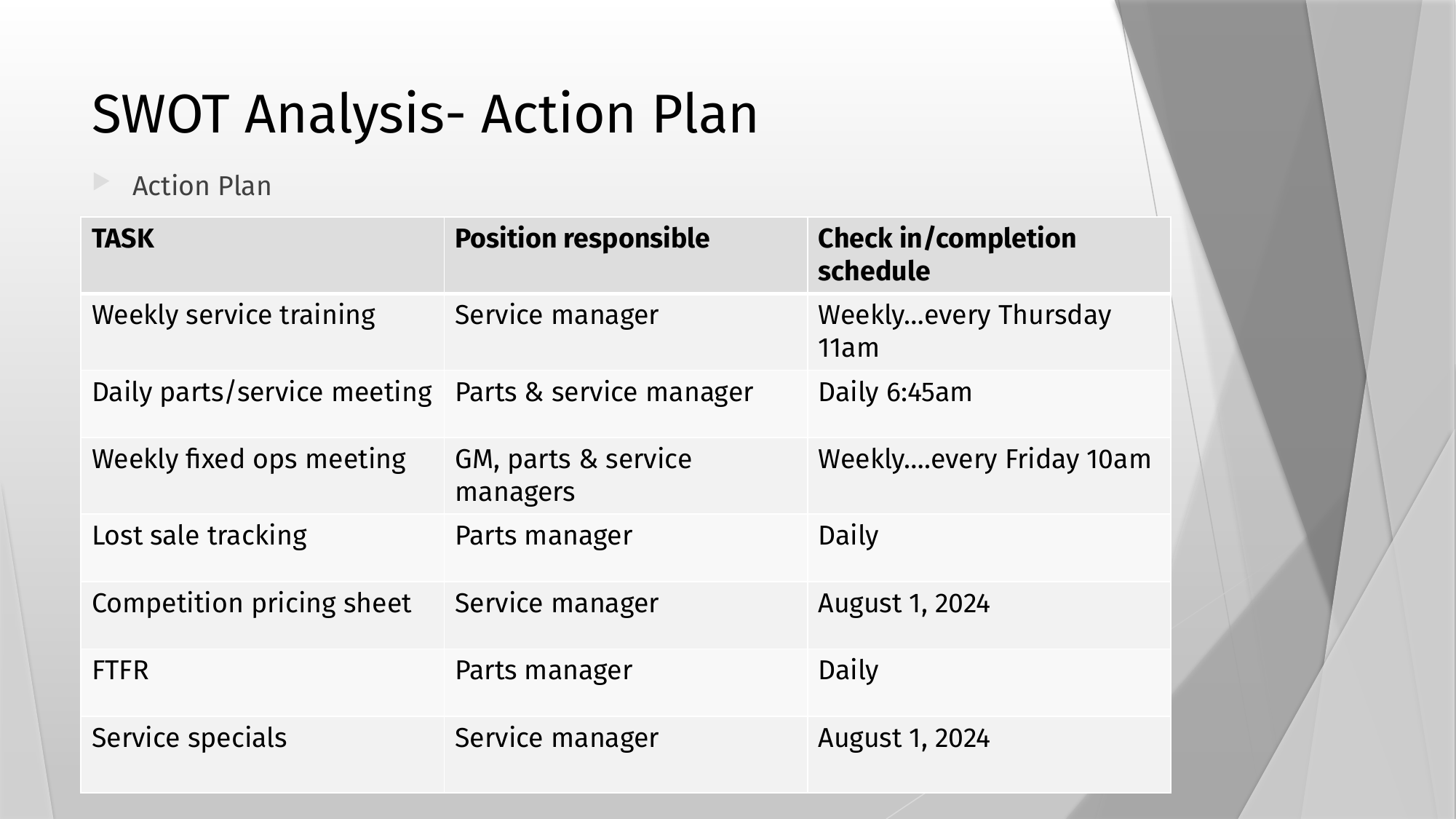

# SWOT Analysis- Action Plan
Action Plan

| TASK | Position responsible | Check in/completion schedule |
| --- | --- | --- |
| Weekly service training | Service manager | Weekly…every Thursday 11am |
| Daily parts/service meeting | Parts & service manager | Daily 6:45am |
| Weekly fixed ops meeting | GM, parts & service managers | Weekly….every Friday 10am |
| Lost sale tracking | Parts manager | Daily |
| Competition pricing sheet | Service manager | August 1, 2024 |
| FTFR | Parts manager | Daily |
| Service specials | Service manager | August 1, 2024 |